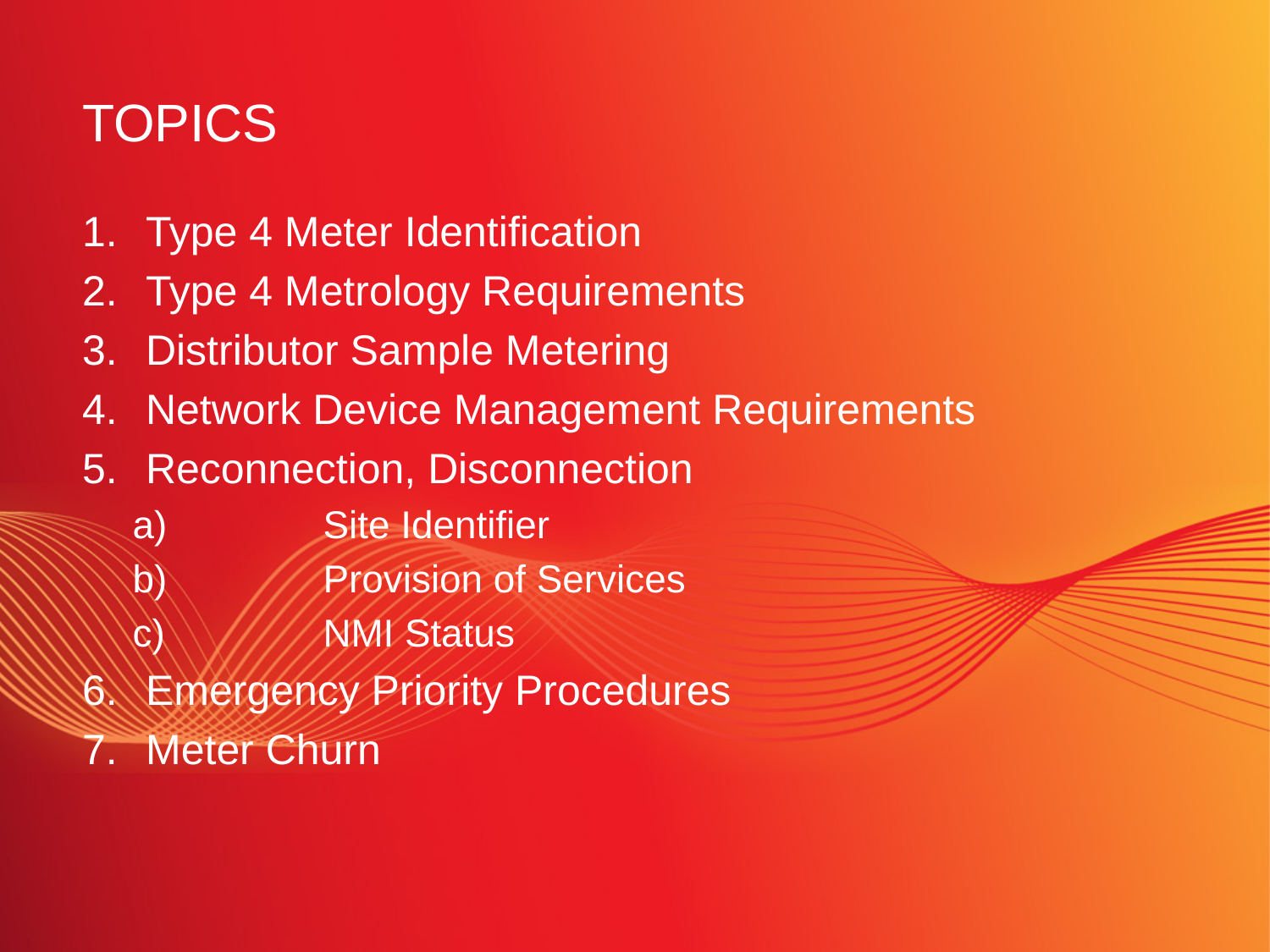

# Topics
Type 4 Meter Identification
Type 4 Metrology Requirements
Distributor Sample Metering
Network Device Management Requirements
Reconnection, Disconnection
	Site Identifier
	Provision of Services
	NMI Status
Emergency Priority Procedures
Meter Churn